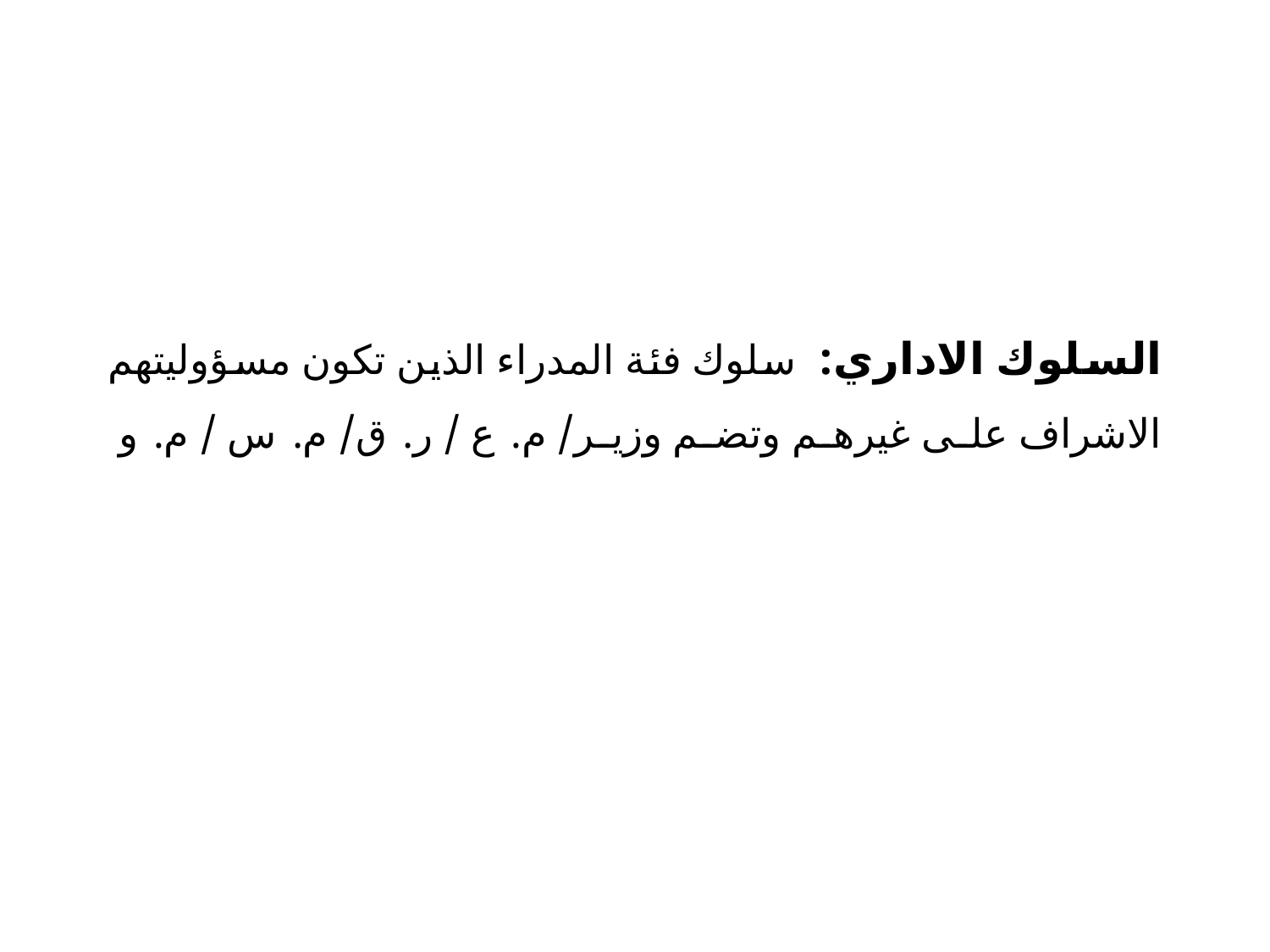

# السلوك الاداري:  سلوك فئة المدراء الذين تكون مسؤوليتهم الاشراف على غيرهم وتضم وزير/ م.ع / ر.ق/ م.س / م.و